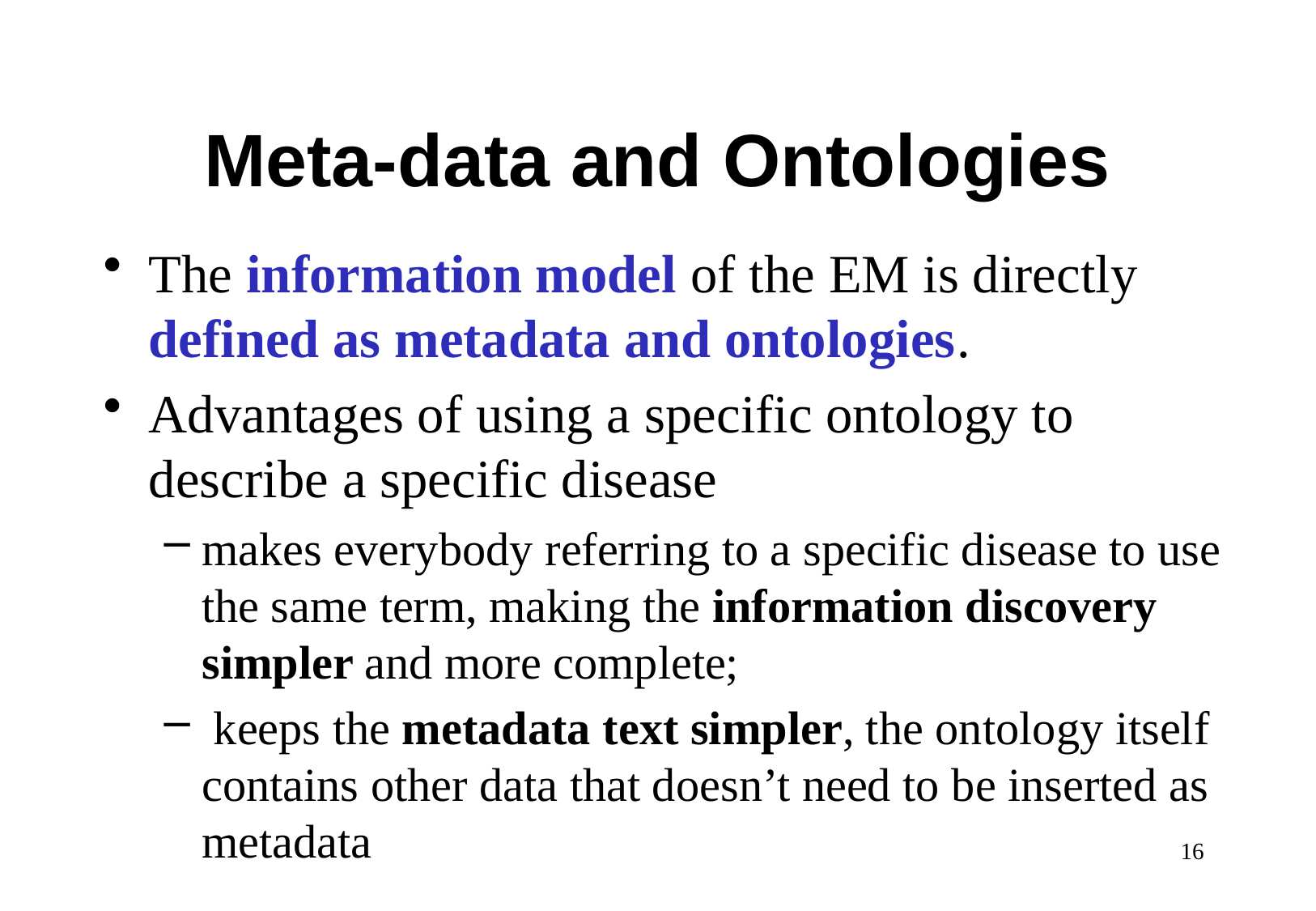

# Meta-data and Ontologies
The information model of the EM is directly defined as metadata and ontologies.
Advantages of using a specific ontology to describe a specific disease
makes everybody referring to a specific disease to use the same term, making the information discovery simpler and more complete;
 keeps the metadata text simpler, the ontology itself contains other data that doesn’t need to be inserted as metadata
16